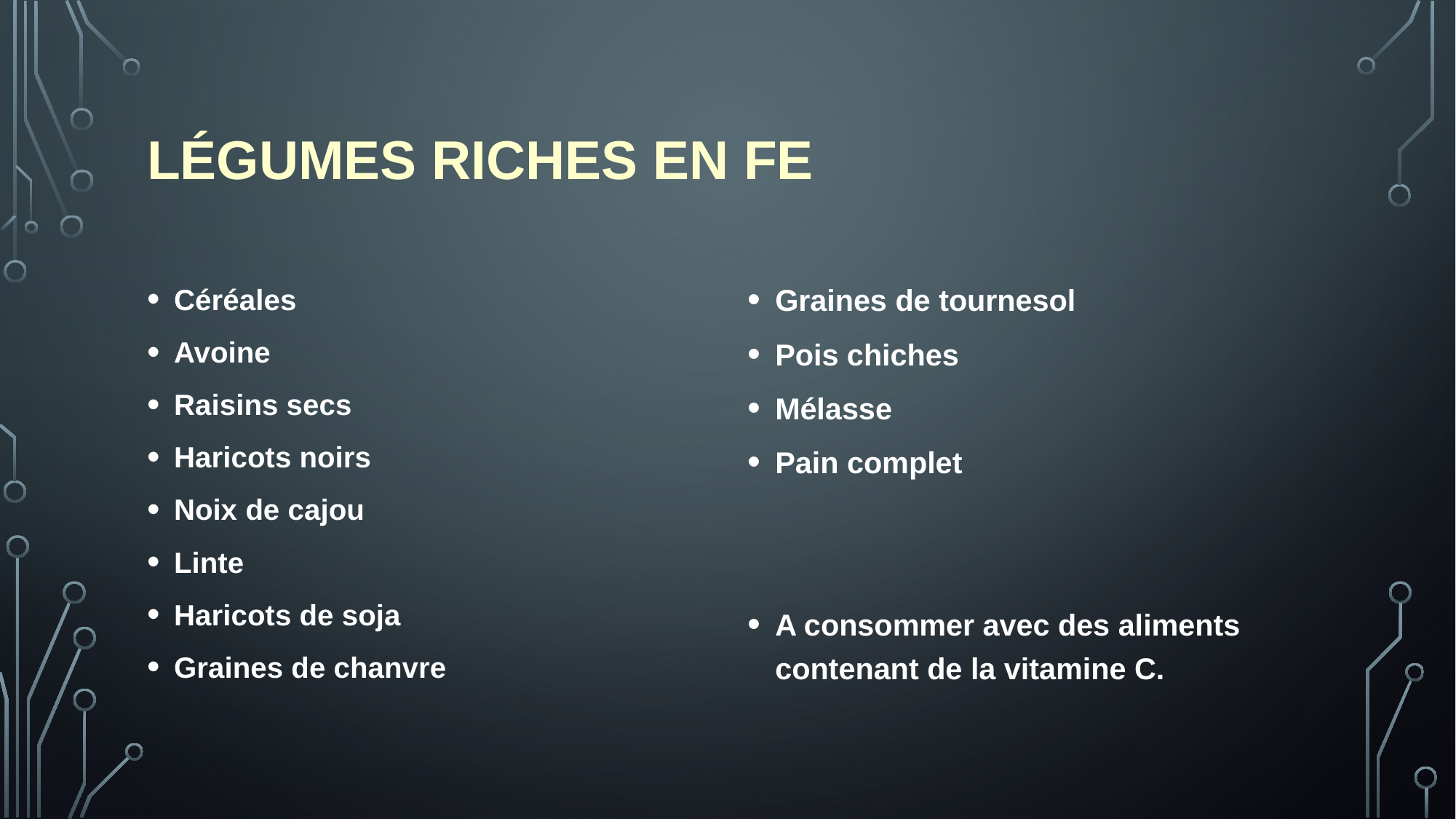

# Légumes riches en Fe
Céréales
Avoine
Raisins secs
Haricots noirs
Noix de cajou
Linte
Haricots de soja
Graines de chanvre
Graines de tournesol
Pois chiches
Mélasse
Pain complet

A consommer avec des aliments contenant de la vitamine C.